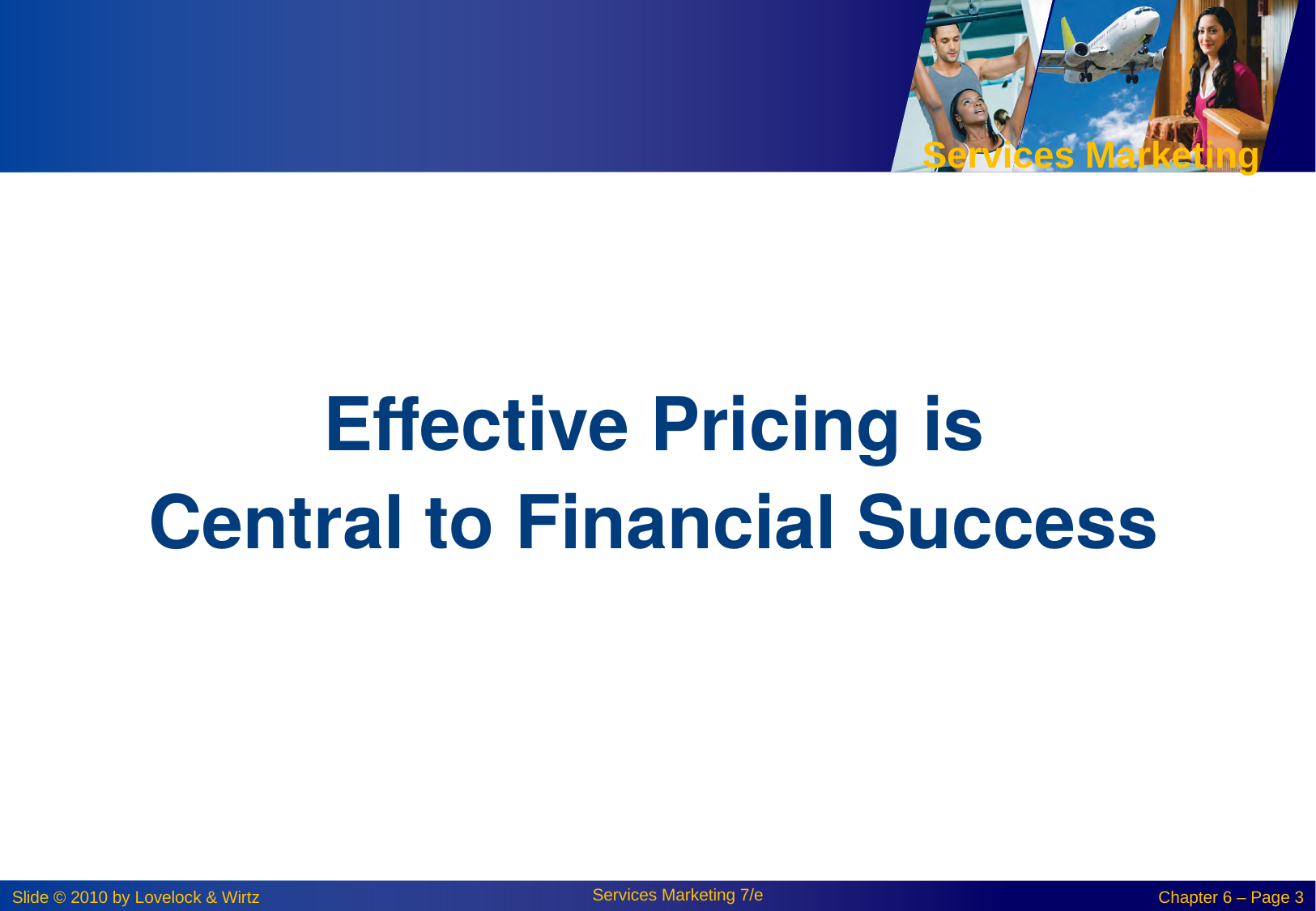

Effective Pricing is
Central to Financial Success